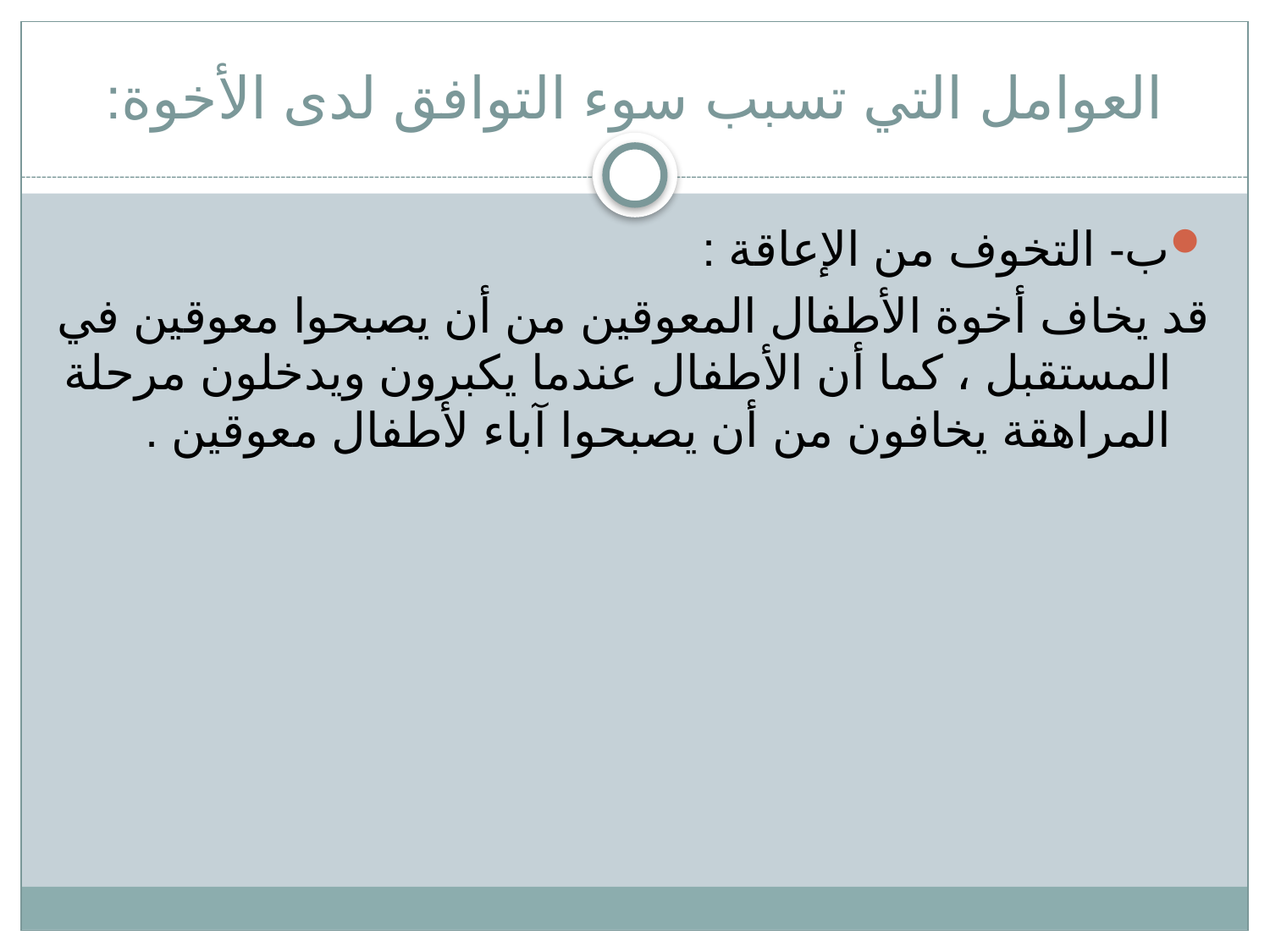

# العوامل التي تسبب سوء التوافق لدى الأخوة:
ب- التخوف من الإعاقة :
قد يخاف أخوة الأطفال المعوقين من أن يصبحوا معوقين في المستقبل ، كما أن الأطفال عندما يكبرون ويدخلون مرحلة المراهقة يخافون من أن يصبحوا آباء لأطفال معوقين .